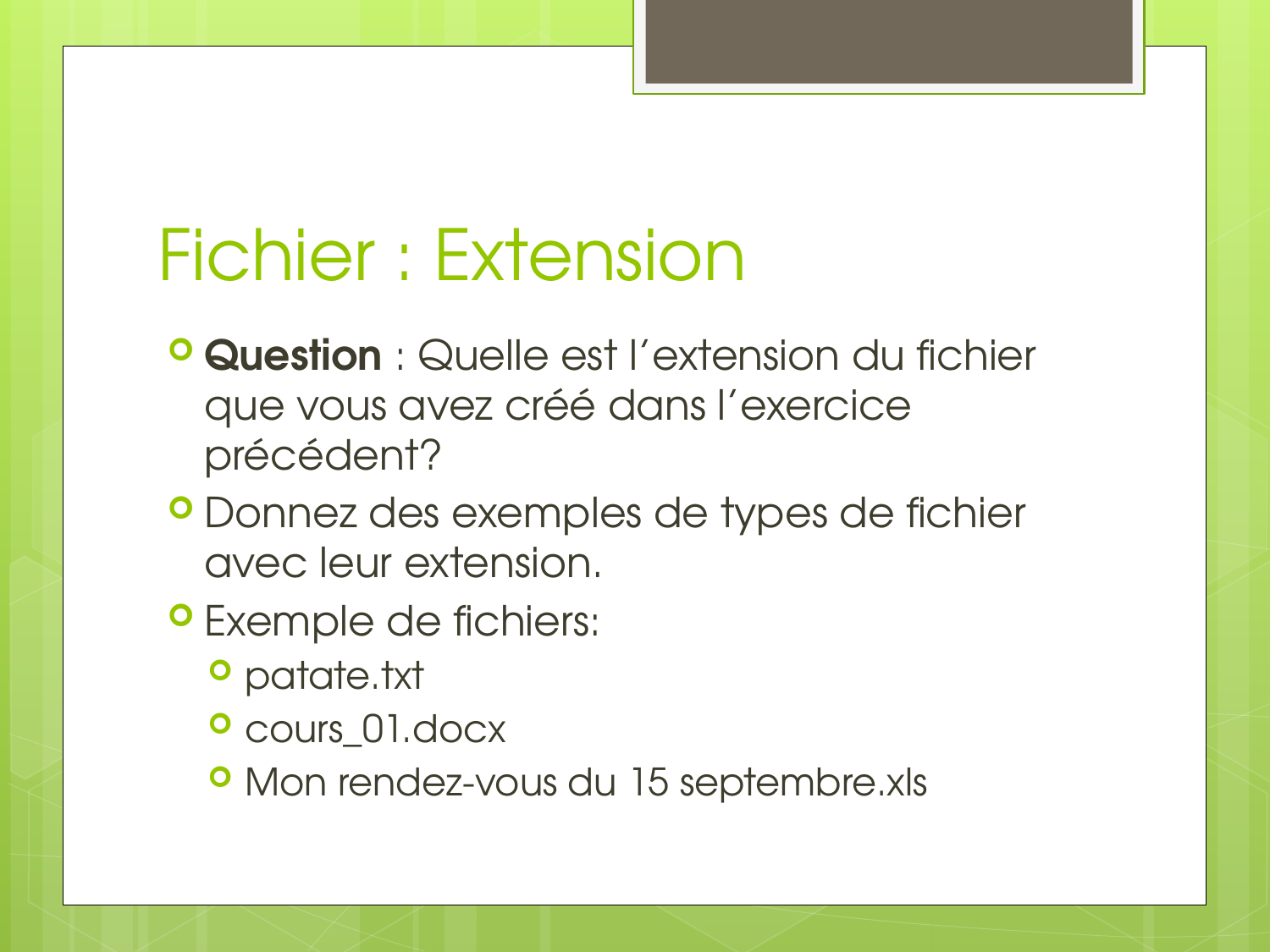

# Fichier : Extension
Question : Quelle est l’extension du fichier que vous avez créé dans l’exercice précédent?
Donnez des exemples de types de fichier avec leur extension.
Exemple de fichiers:
patate.txt
cours_01.docx
Mon rendez-vous du 15 septembre.xls